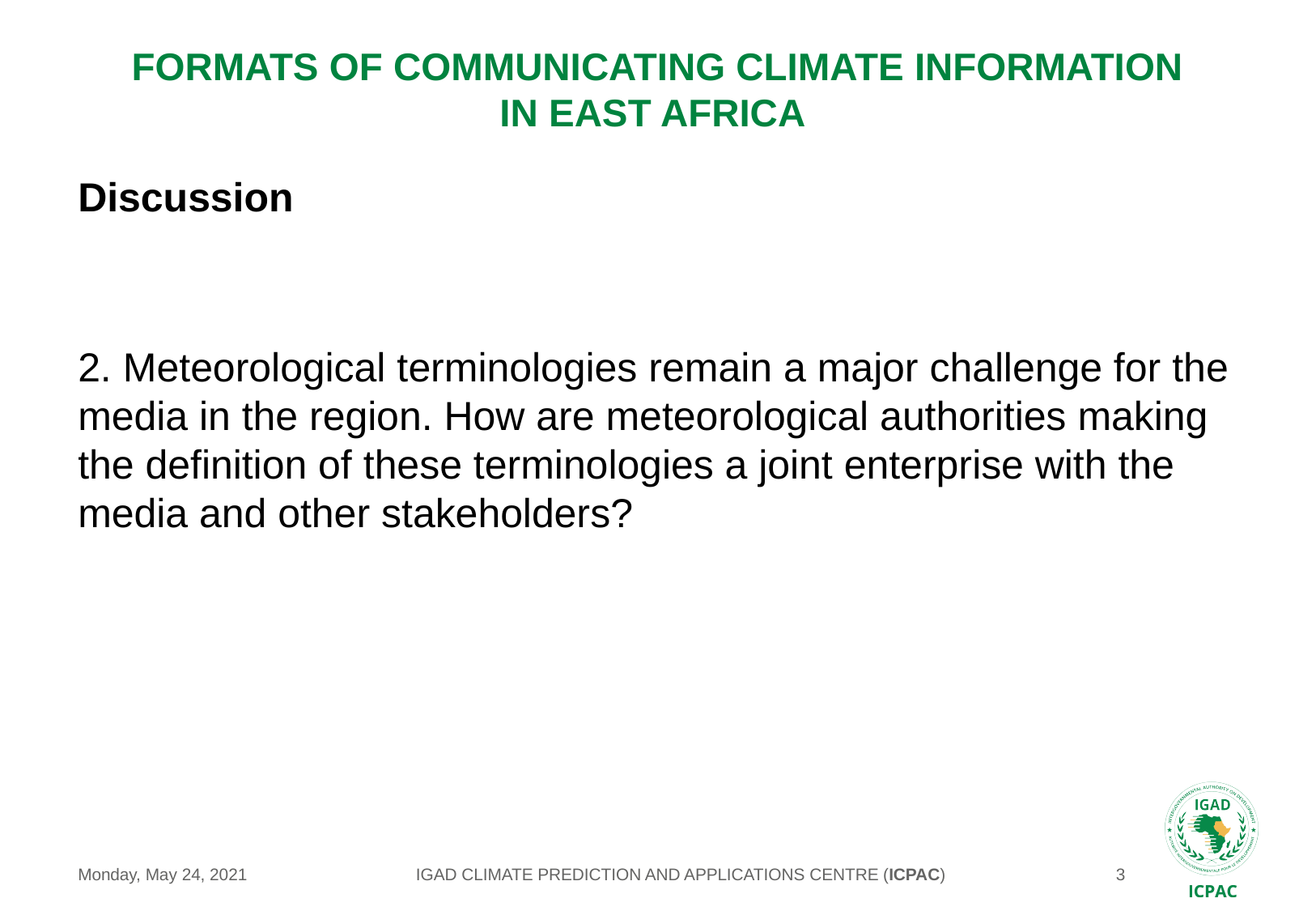

# Formats of Communicating Climate Information in East Africa
Discussion

2. Meteorological terminologies remain a major challenge for the media in the region. How are meteorological authorities making the definition of these terminologies a joint enterprise with the media and other stakeholders?

IGAD CLIMATE PREDICTION AND APPLICATIONS CENTRE (ICPAC)
Monday, May 24, 2021
3